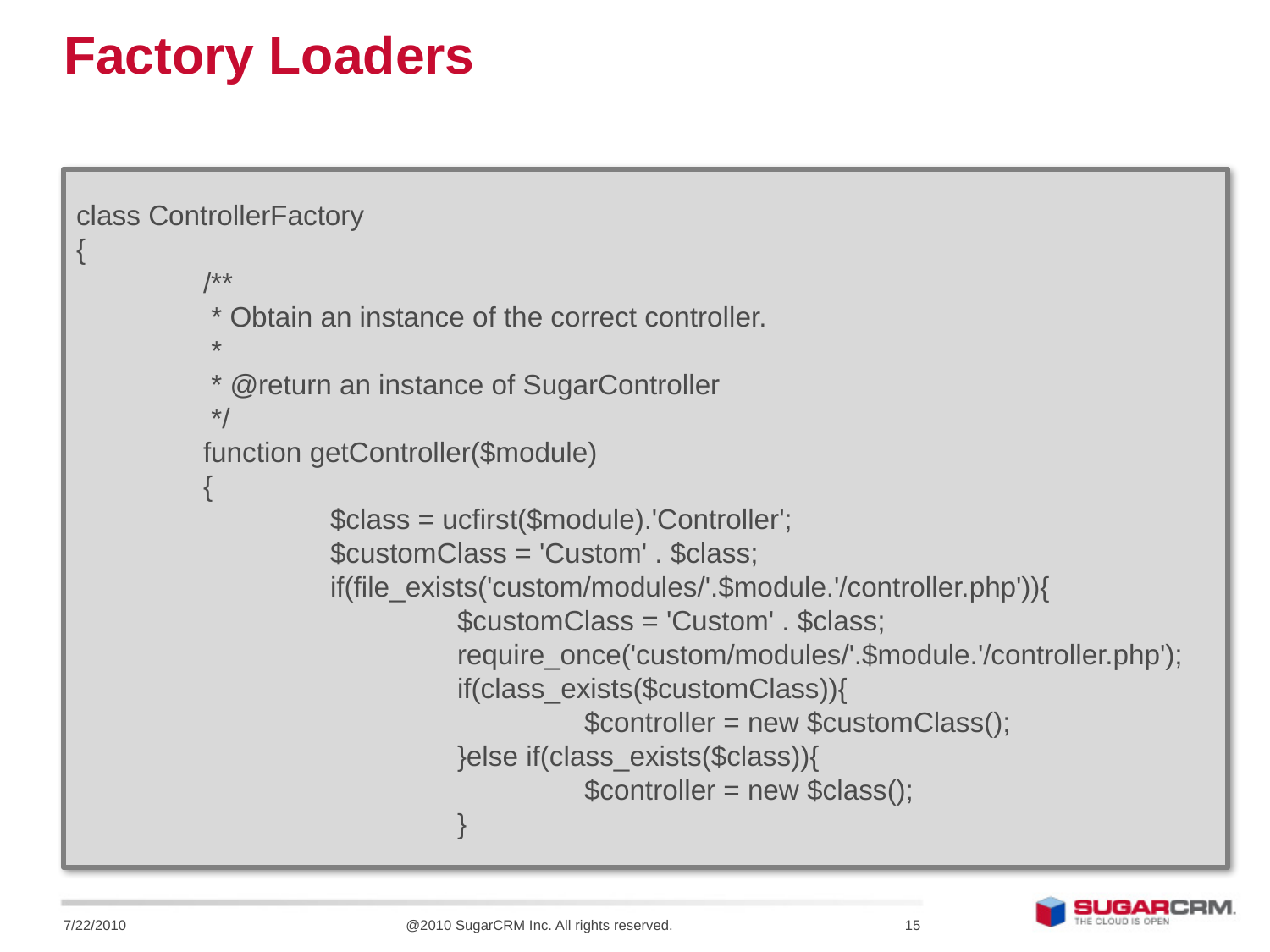

# Factory Loaders
class ControllerFactory
{
	/**
	 * Obtain an instance of the correct controller.
	 *
	 * @return an instance of SugarController
	 */
	function getController($module)
	{
		$class = ucfirst($module).'Controller';
		$customClass = 'Custom' . $class;
		if(file_exists('custom/modules/'.$module.'/controller.php')){
			$customClass = 'Custom' . $class;
			require_once('custom/modules/'.$module.'/controller.php');
			if(class_exists($customClass)){
				$controller = new $customClass();
			}else if(class_exists($class)){
				$controller = new $class();
			}
7/22/2010

@2010 SugarCRM Inc. All rights reserved.
15